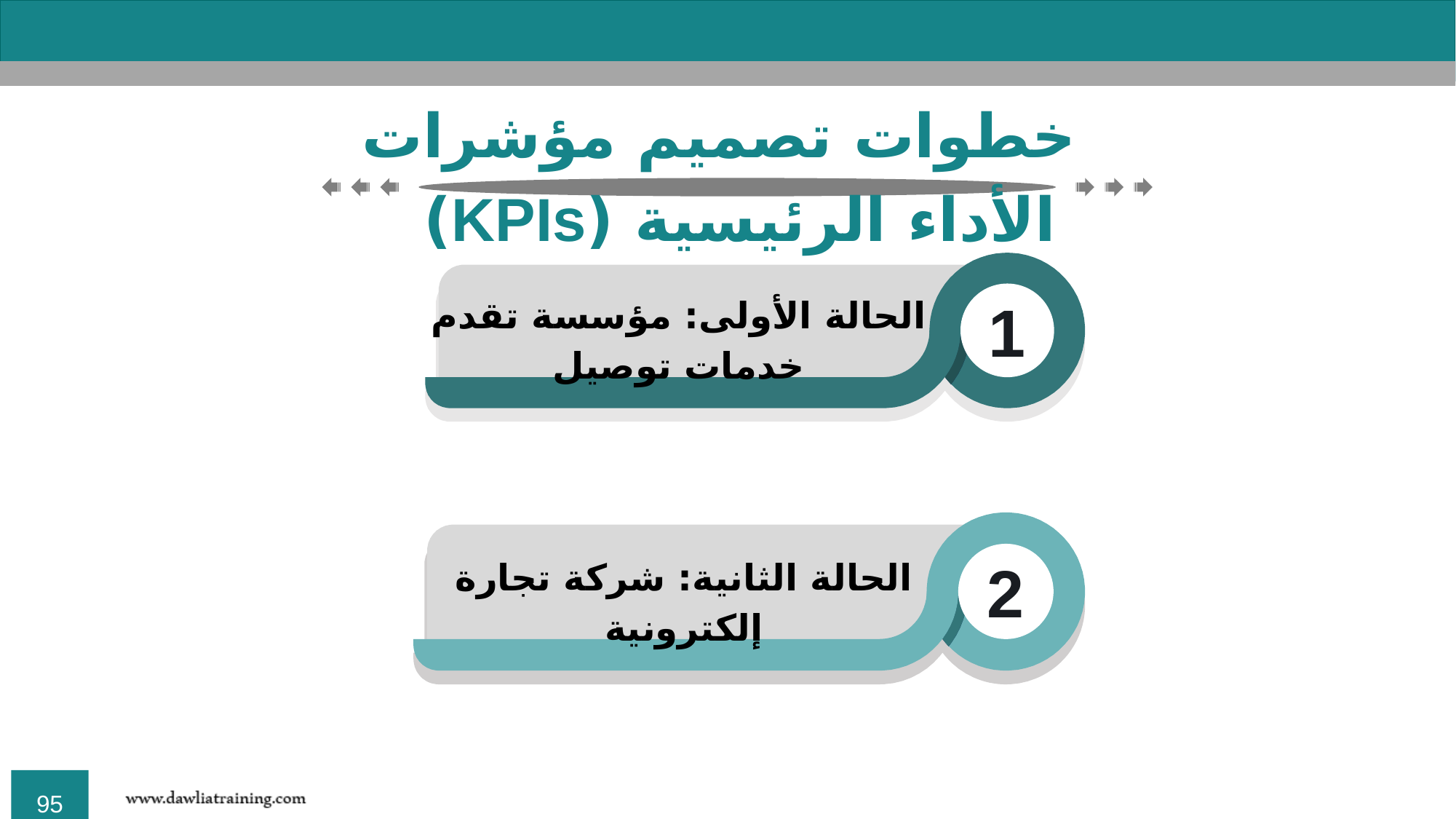

خطوات تصميم مؤشرات الأداء الرئيسية (KPIs)

1

الحالة الأولى: مؤسسة تقدم خدمات توصيل

2

الحالة الثانية: شركة تجارة إلكترونية